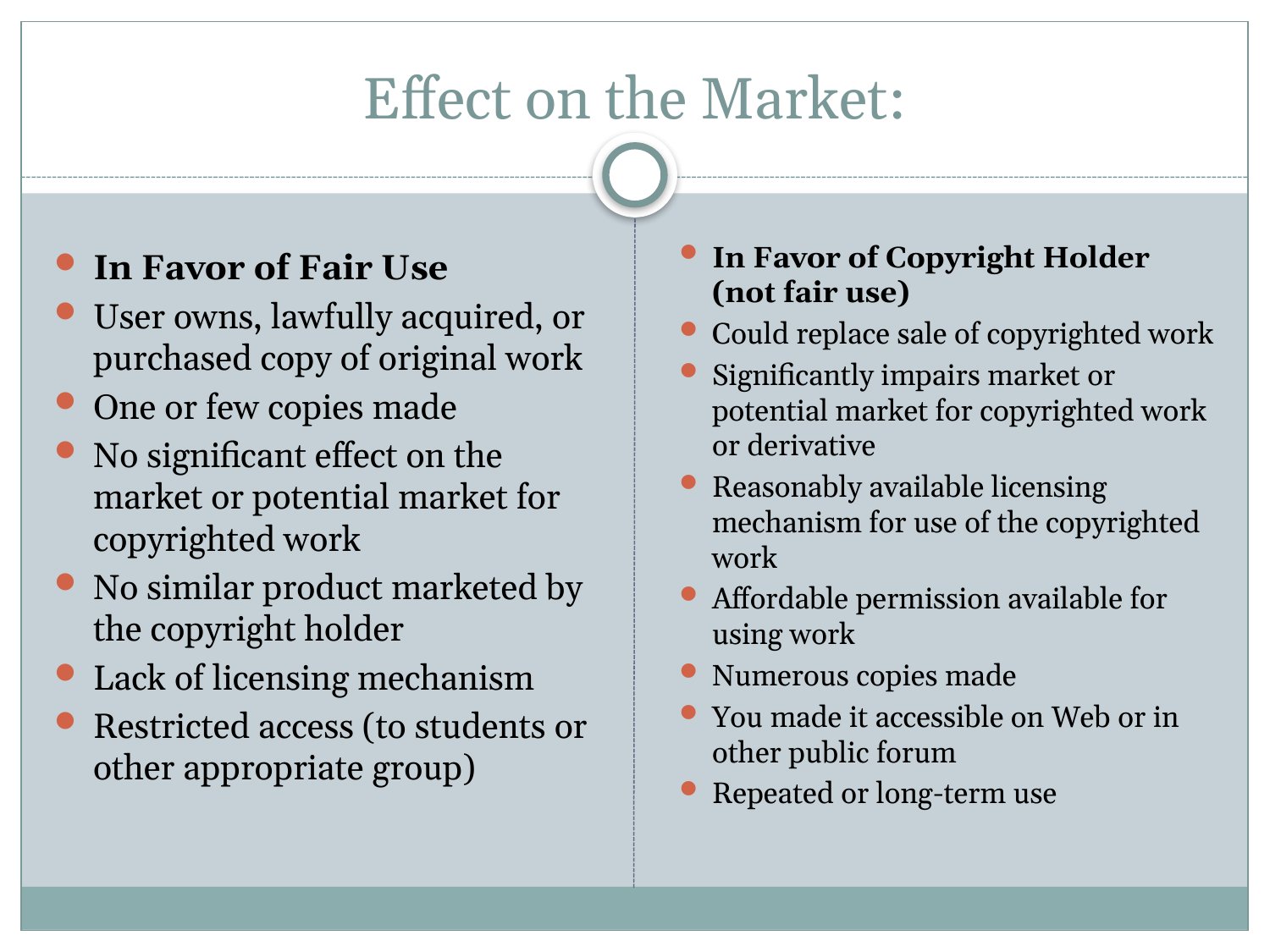

# Effect on the Market:

In Favor of Fair Use
User owns, lawfully acquired, or purchased copy of original work
One or few copies made
No significant effect on the market or potential market for copyrighted work
No similar product marketed by the copyright holder
Lack of licensing mechanism
Restricted access (to students or other appropriate group)

In Favor of Copyright Holder (not fair use)
Could replace sale of copyrighted work
Significantly impairs market or potential market for copyrighted work or derivative
Reasonably available licensing mechanism for use of the copyrighted work
Affordable permission available for using work
Numerous copies made
You made it accessible on Web or in other public forum
Repeated or long-term use